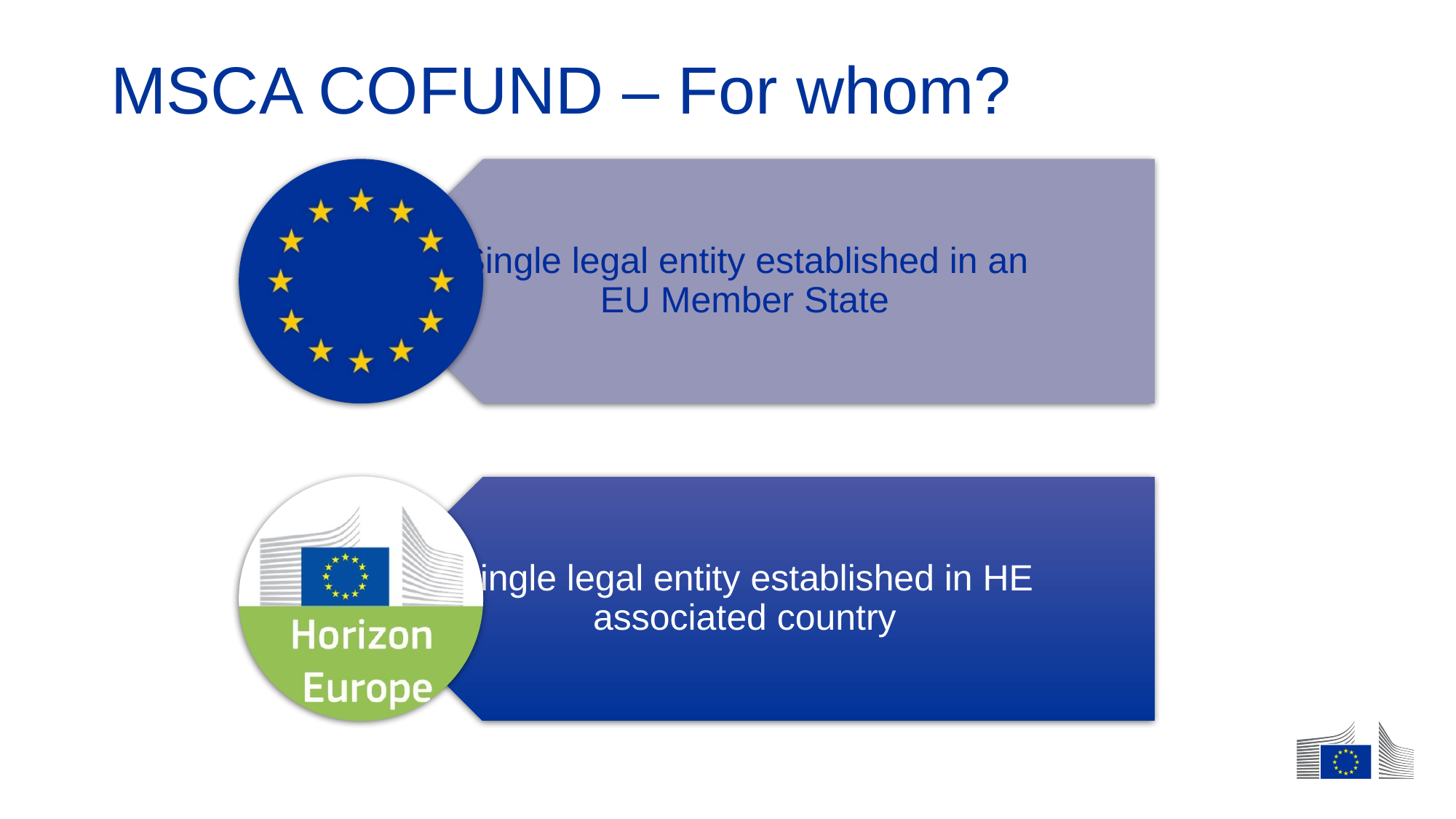

# MSCA COFUND – For whom?
Single legal entity established in an EU Member State
Single legal entity established in HE associated country